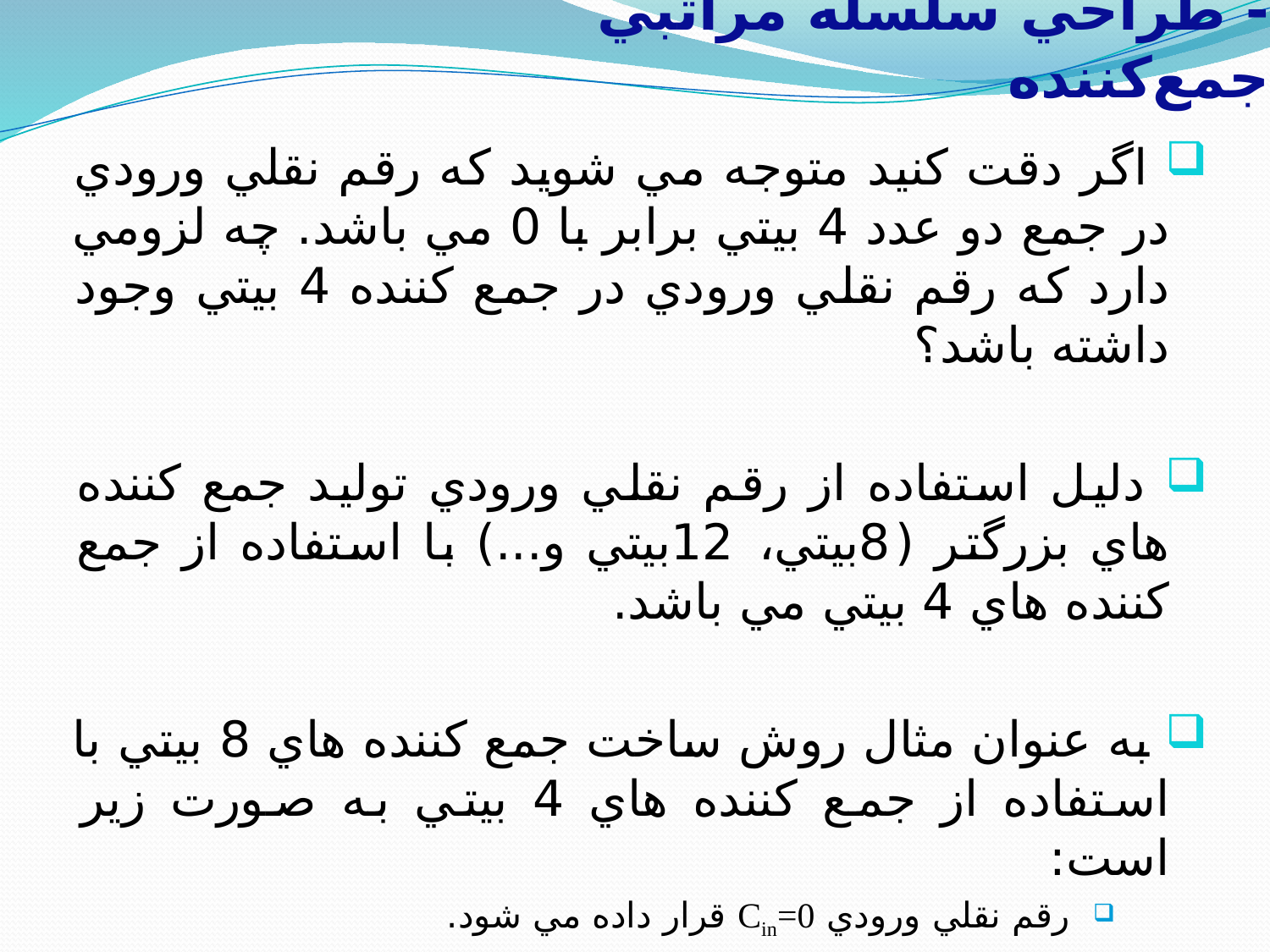

# - طراحي سلسله مراتبي جمع‌كننده
 اگر دقت كنيد متوجه مي شويد كه رقم نقلي ورودي در جمع دو عدد 4 بيتي برابر با 0 مي باشد. چه لزومي دارد كه رقم نقلي ورودي در جمع كننده 4 بيتي وجود داشته باشد؟

 دليل استفاده از رقم نقلي ورودي توليد جمع كننده هاي بزرگتر (8بيتي، 12بيتي و...) با استفاده از جمع كننده هاي 4 بيتي مي باشد.

 به عنوان مثال روش ساخت جمع كننده هاي 8 بيتي با استفاده از جمع كننده هاي 4 بيتي به صورت زير است:
 رقم نقلي ورودي Cin=0 قرار داده مي شود.
 Cout  مربوط به جمع كننده 4 بيت كم ارزشتر وارد Cin جمع كنندة 4-بيت با ارزش بالاتر مي شود.